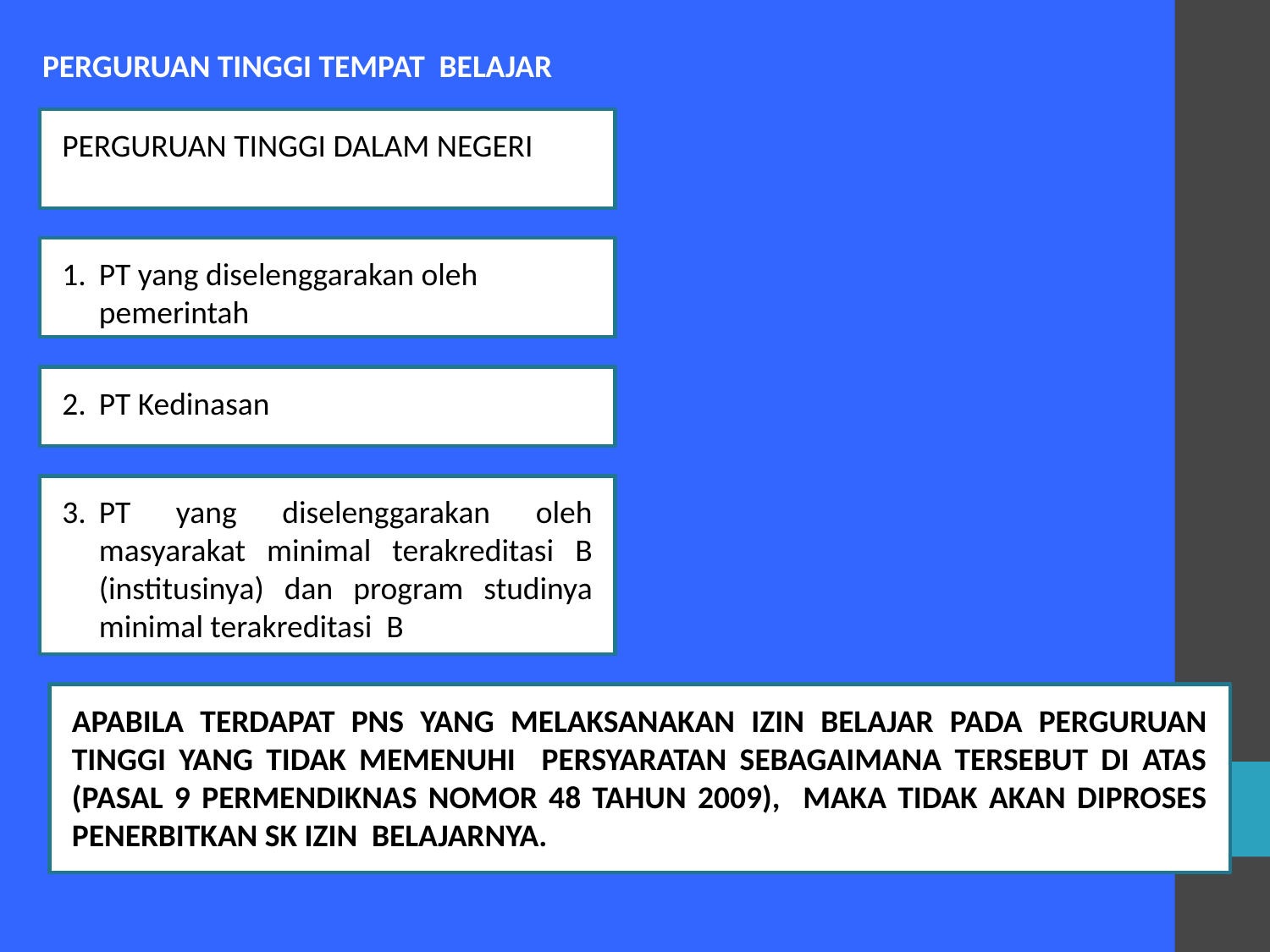

PERGURUAN TINGGI TEMPAT  BELAJAR

PERGURUAN TINGGI DALAM NEGERI

1.	PT yang diselenggarakan oleh pemerintah

2.	PT Kedinasan

3.	PT yang diselenggarakan oleh masyarakat minimal terakreditasi B (institusinya) dan program studinya minimal terakreditasi  B

APABILA TERDAPAT PNS YANG MELAKSANAKAN IZIN BELAJAR PADA PERGURUAN TINGGI YANG TIDAK MEMENUHI  PERSYARATAN SEBAGAIMANA TERSEBUT DI ATAS (PASAL 9 PERMENDIKNAS NOMOR 48 TAHUN 2009),  MAKA TIDAK AKAN DIPROSES PENERBITKAN SK IZIN  BELAJARNYA.